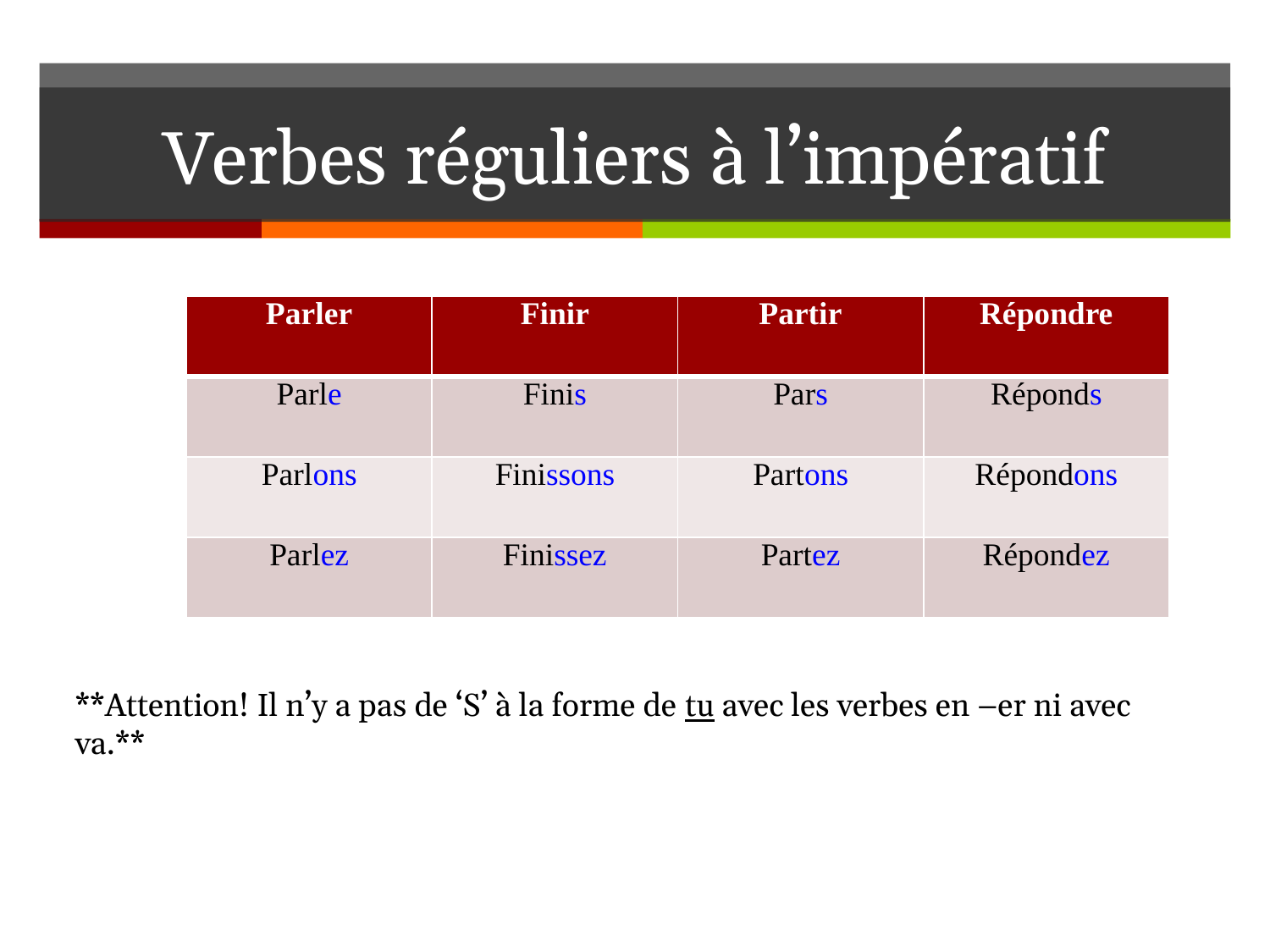

# Verbes réguliers à l’impératif
| Parler | Finir | Partir | Répondre |
| --- | --- | --- | --- |
| Parle | Finis | Pars | Réponds |
| Parlons | Finissons | Partons | Répondons |
| Parlez | Finissez | Partez | Répondez |
**Attention! Il n’y a pas de ‘S’ à la forme de tu avec les verbes en –er ni avec va.**